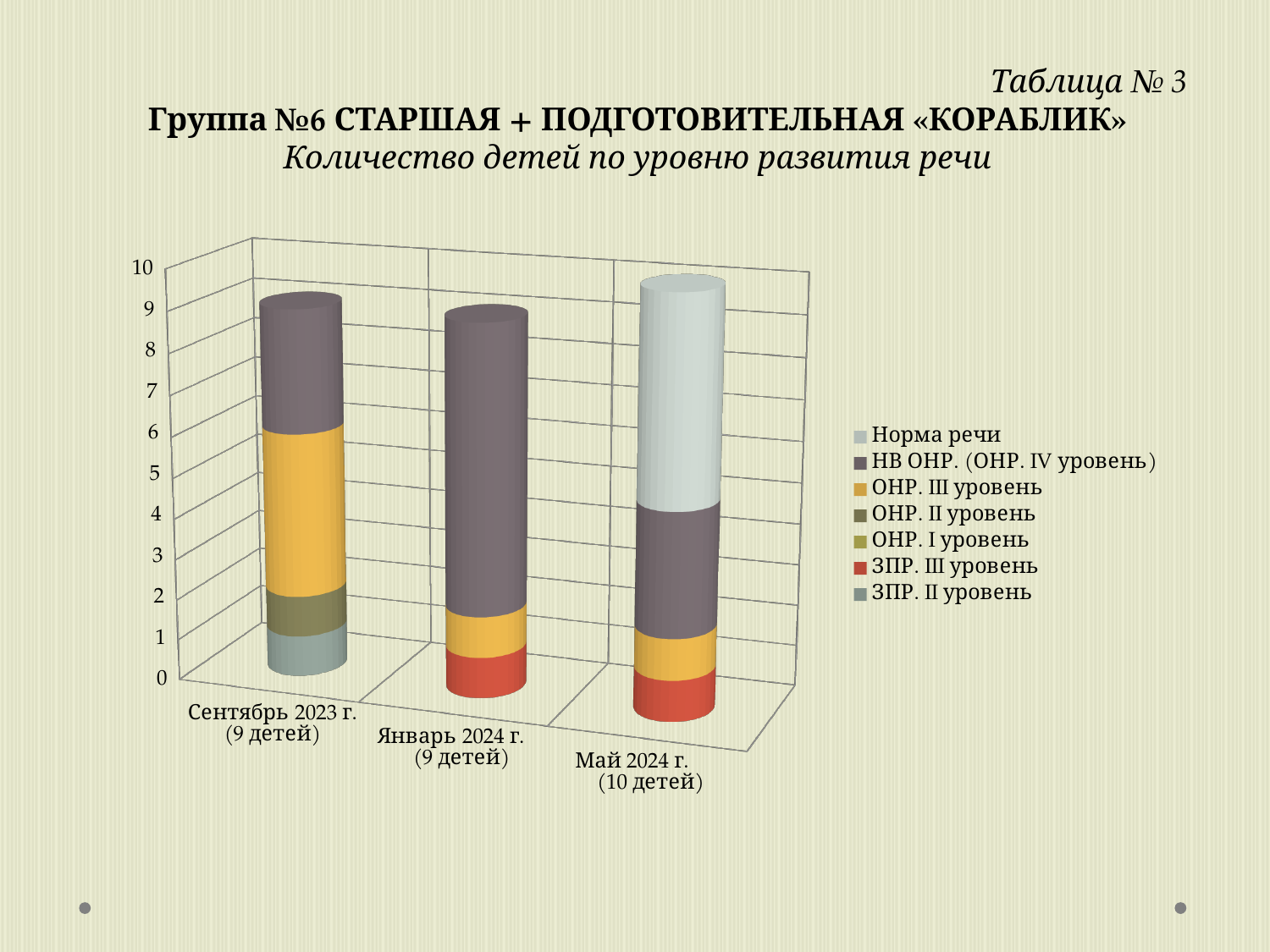

Таблица № 3
Группа №6 СТАРШАЯ + ПОДГОТОВИТЕЛЬНАЯ «КОРАБЛИК»
Количество детей по уровню развития речи

[unsupported chart]